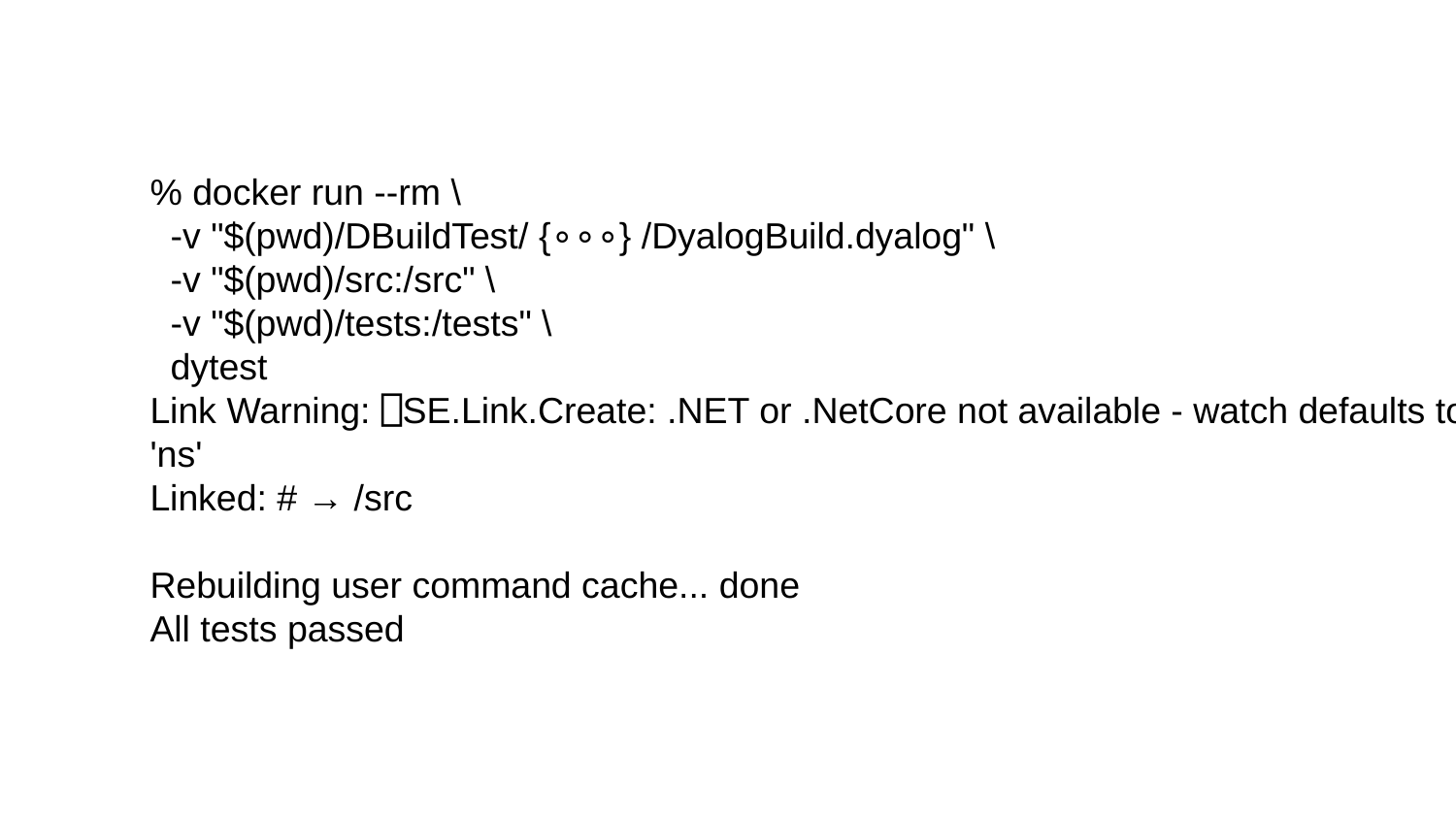

% docker run --rm \
  -v "$(pwd)/DBuildTest/ {∘∘∘} /DyalogBuild.dyalog" \
  -v "$(pwd)/src:/src" \
  -v "$(pwd)/tests:/tests" \
  dytest
Link Warning: ⎕SE.Link.Create: .NET or .NetCore not available - watch defaults to 'ns'
Linked: # → /src

Rebuilding user command cache... done
All tests passed